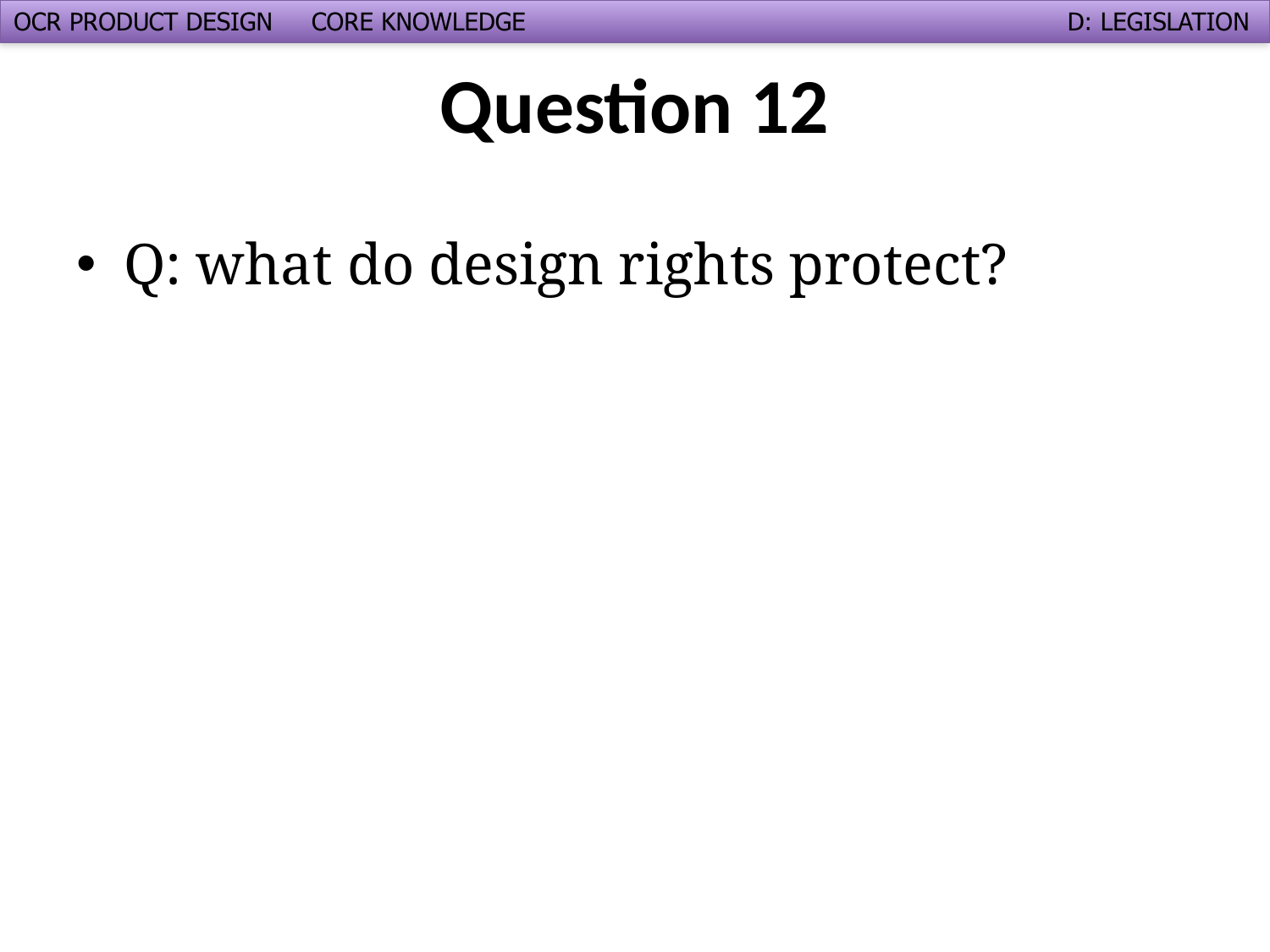

# Question 12
Q: what do design rights protect?